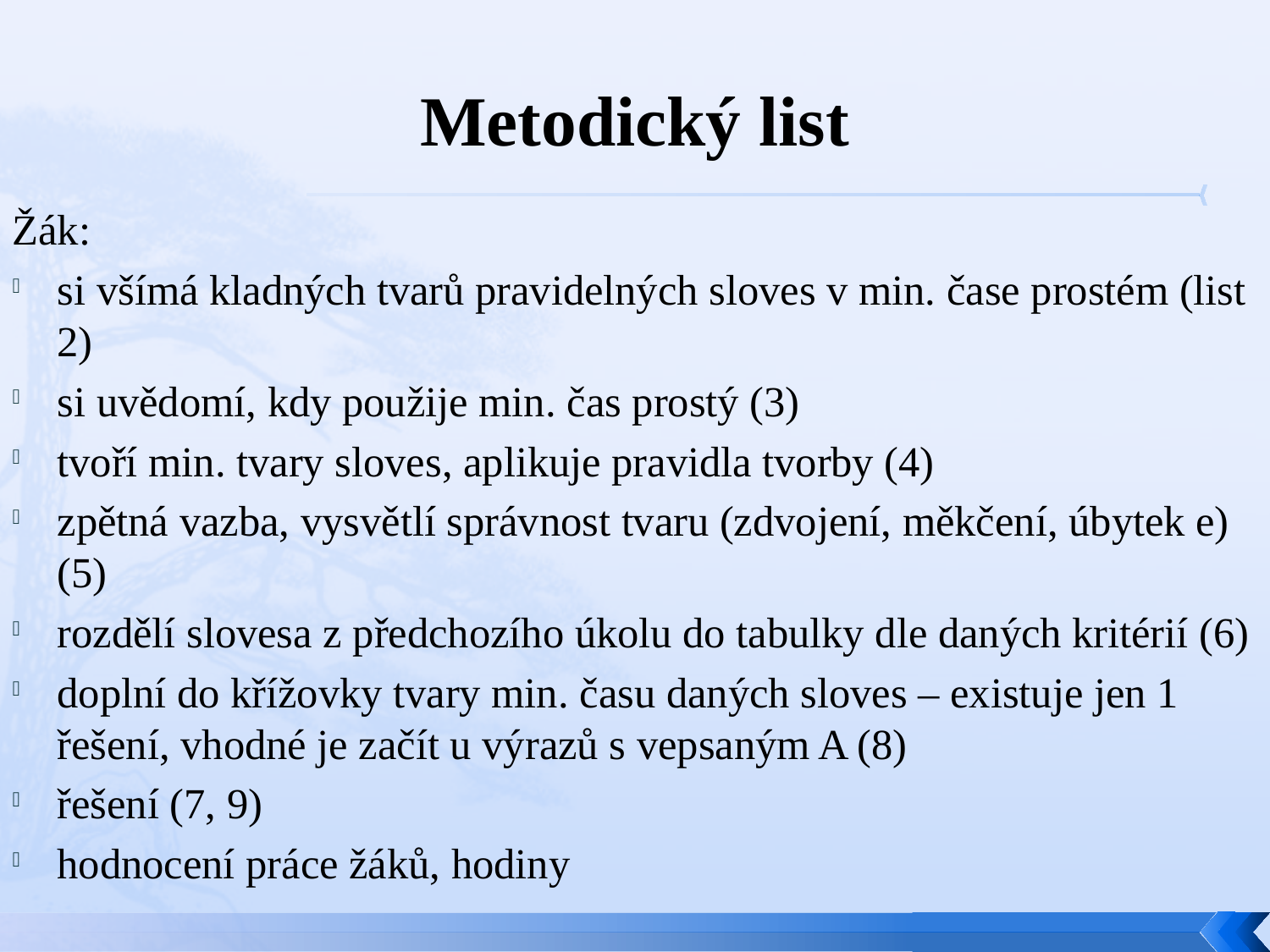

# Metodický list
Žák:
si všímá kladných tvarů pravidelných sloves v min. čase prostém (list 2)
si uvědomí, kdy použije min. čas prostý (3)
tvoří min. tvary sloves, aplikuje pravidla tvorby (4)
zpětná vazba, vysvětlí správnost tvaru (zdvojení, měkčení, úbytek e) (5)
rozdělí slovesa z předchozího úkolu do tabulky dle daných kritérií (6)
doplní do křížovky tvary min. času daných sloves – existuje jen 1 řešení, vhodné je začít u výrazů s vepsaným A (8)
řešení (7, 9)
hodnocení práce žáků, hodiny